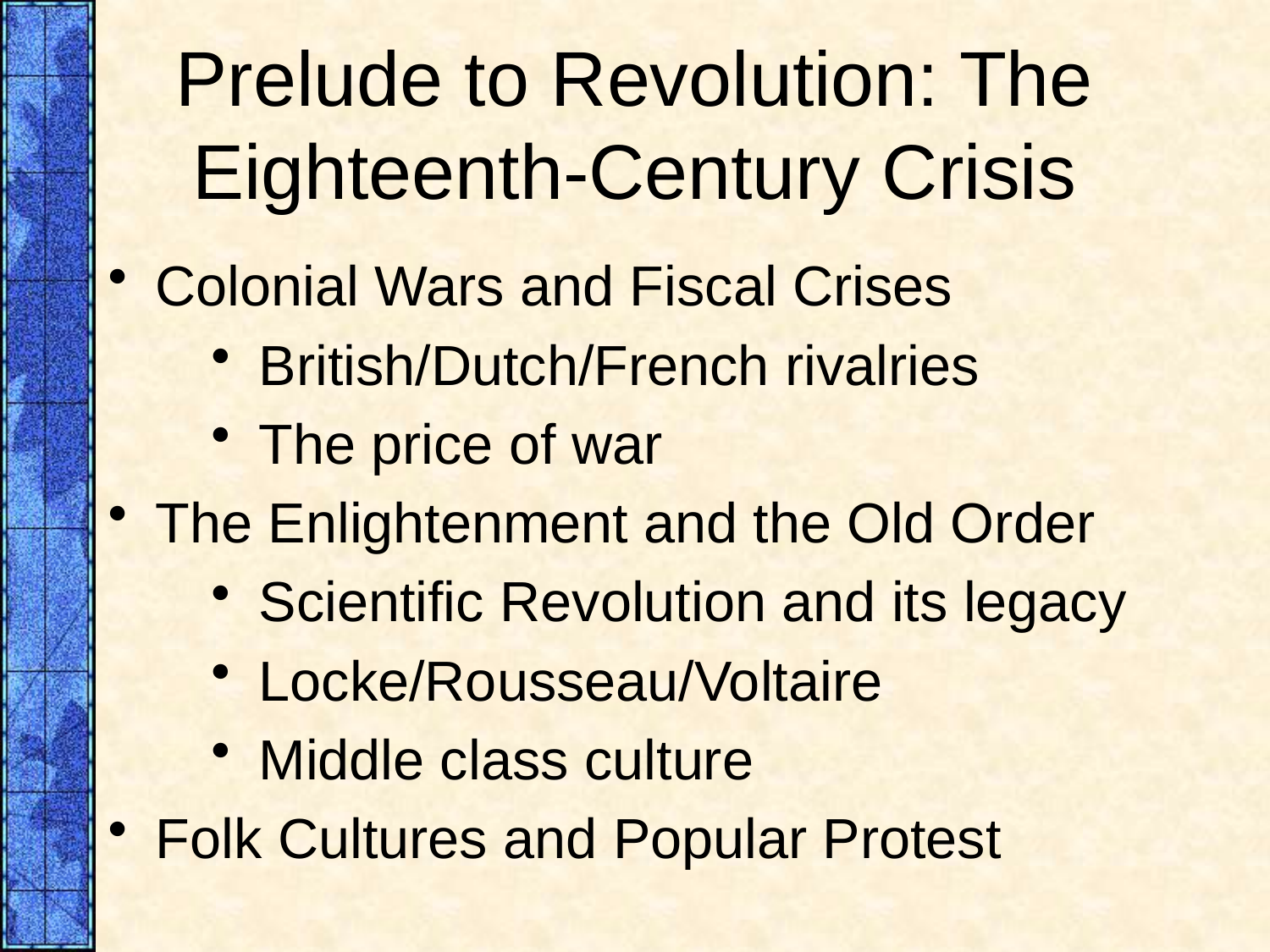

# Prelude to Revolution: The Eighteenth-Century Crisis
Colonial Wars and Fiscal Crises
British/Dutch/French rivalries
The price of war
The Enlightenment and the Old Order
Scientific Revolution and its legacy
Locke/Rousseau/Voltaire
Middle class culture
Folk Cultures and Popular Protest